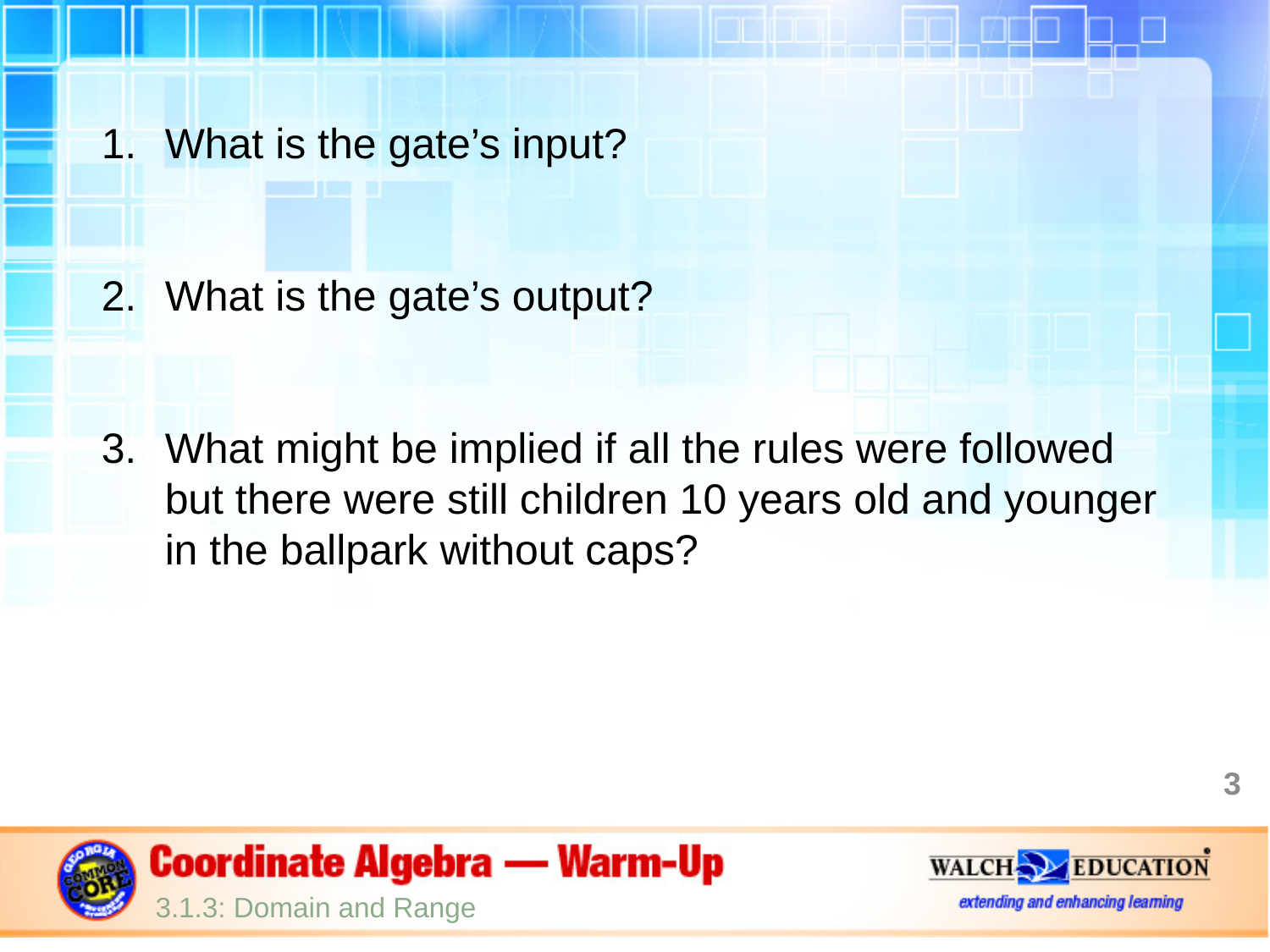

What is the gate’s input?

What is the gate’s output?

What might be implied if all the rules were followed but there were still children 10 years old and younger in the ballpark without caps?
3

3.1.3: Domain and Range